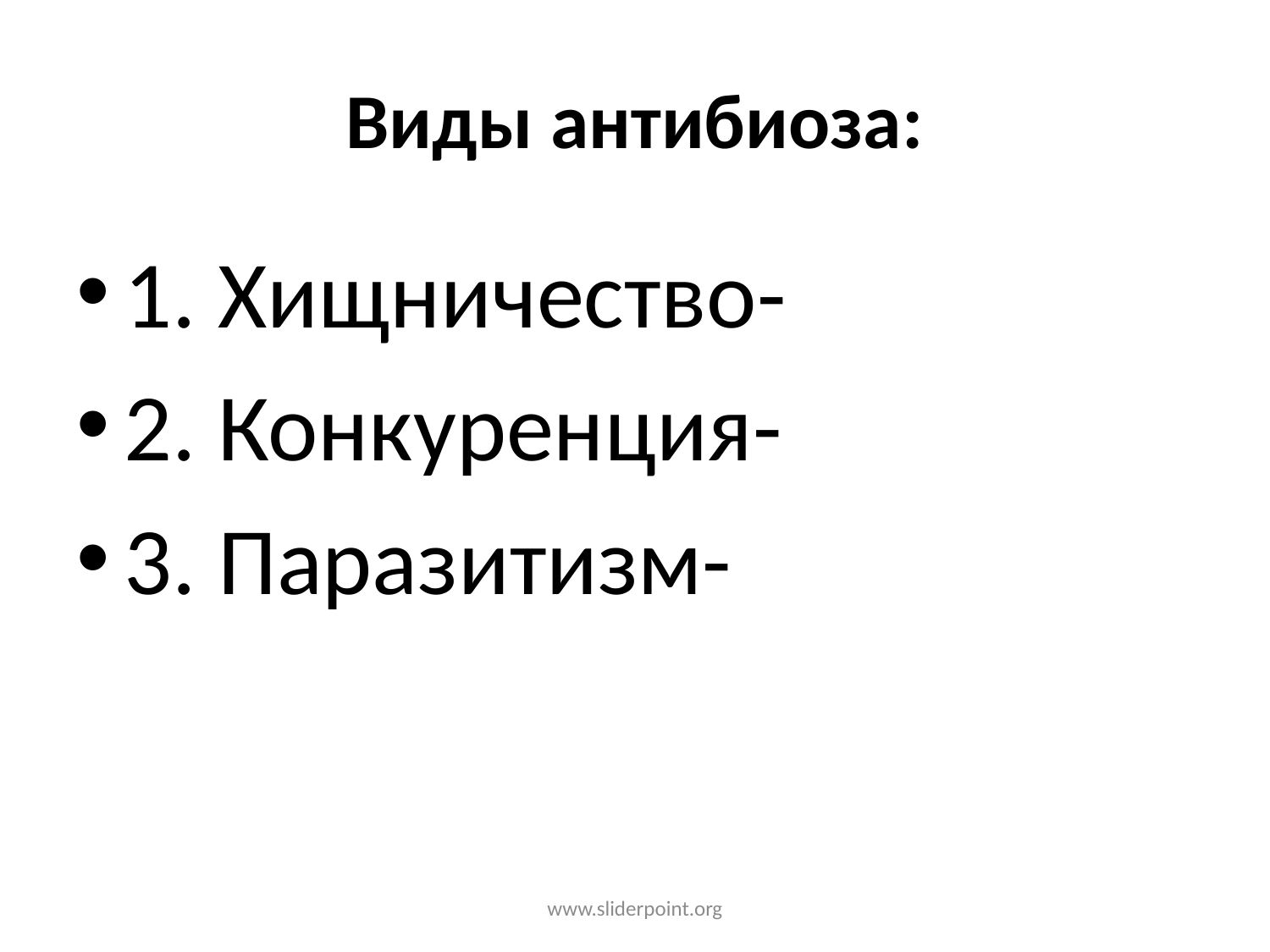

# Виды антибиоза:
1. Хищничество-
2. Конкуренция-
3. Паразитизм-
www.sliderpoint.org